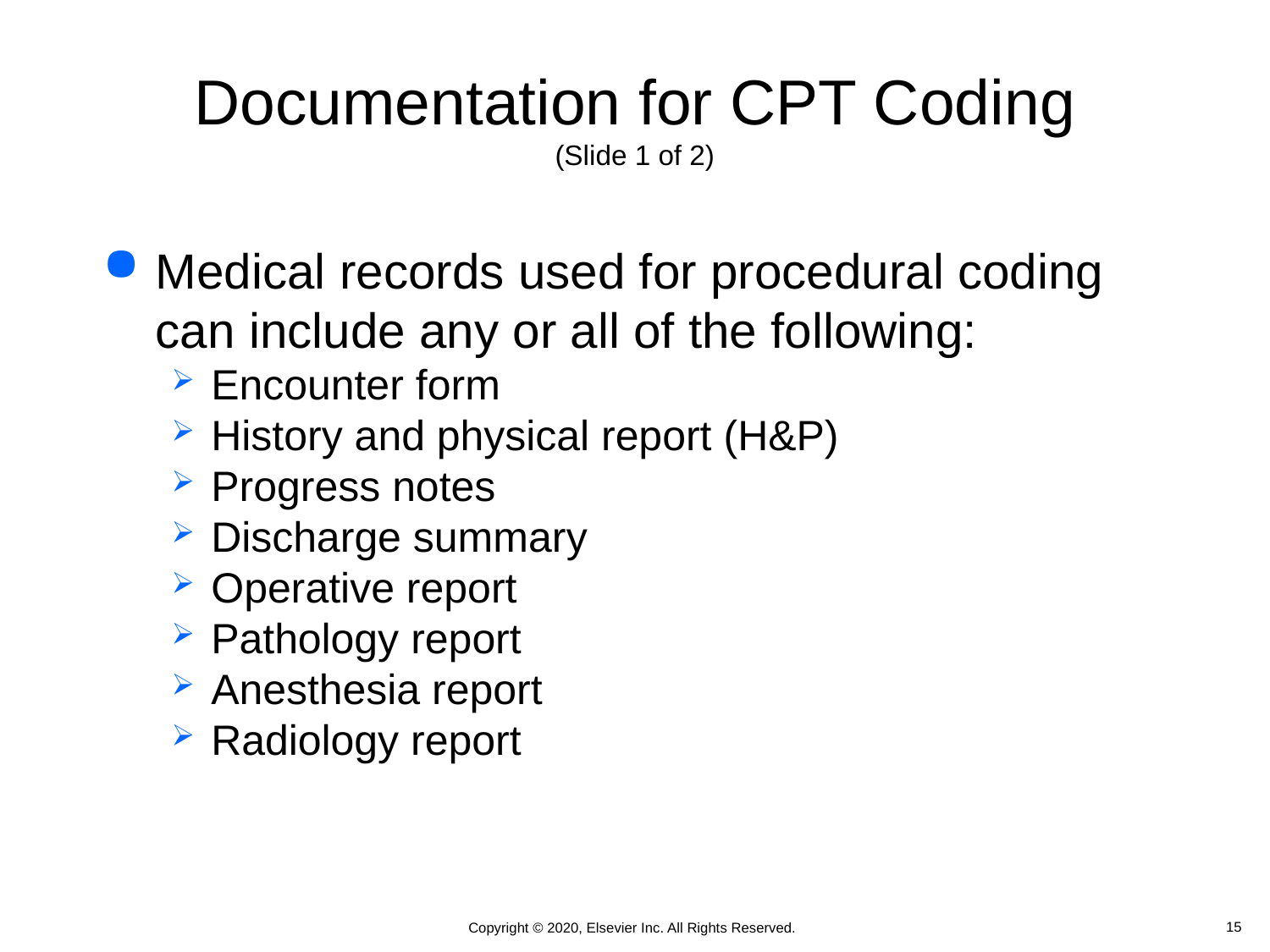

# Documentation for CPT Coding (Slide 1 of 2)
Medical records used for procedural coding can include any or all of the following:
Encounter form
History and physical report (H&P)
Progress notes
Discharge summary
Operative report
Pathology report
Anesthesia report
Radiology report
 15